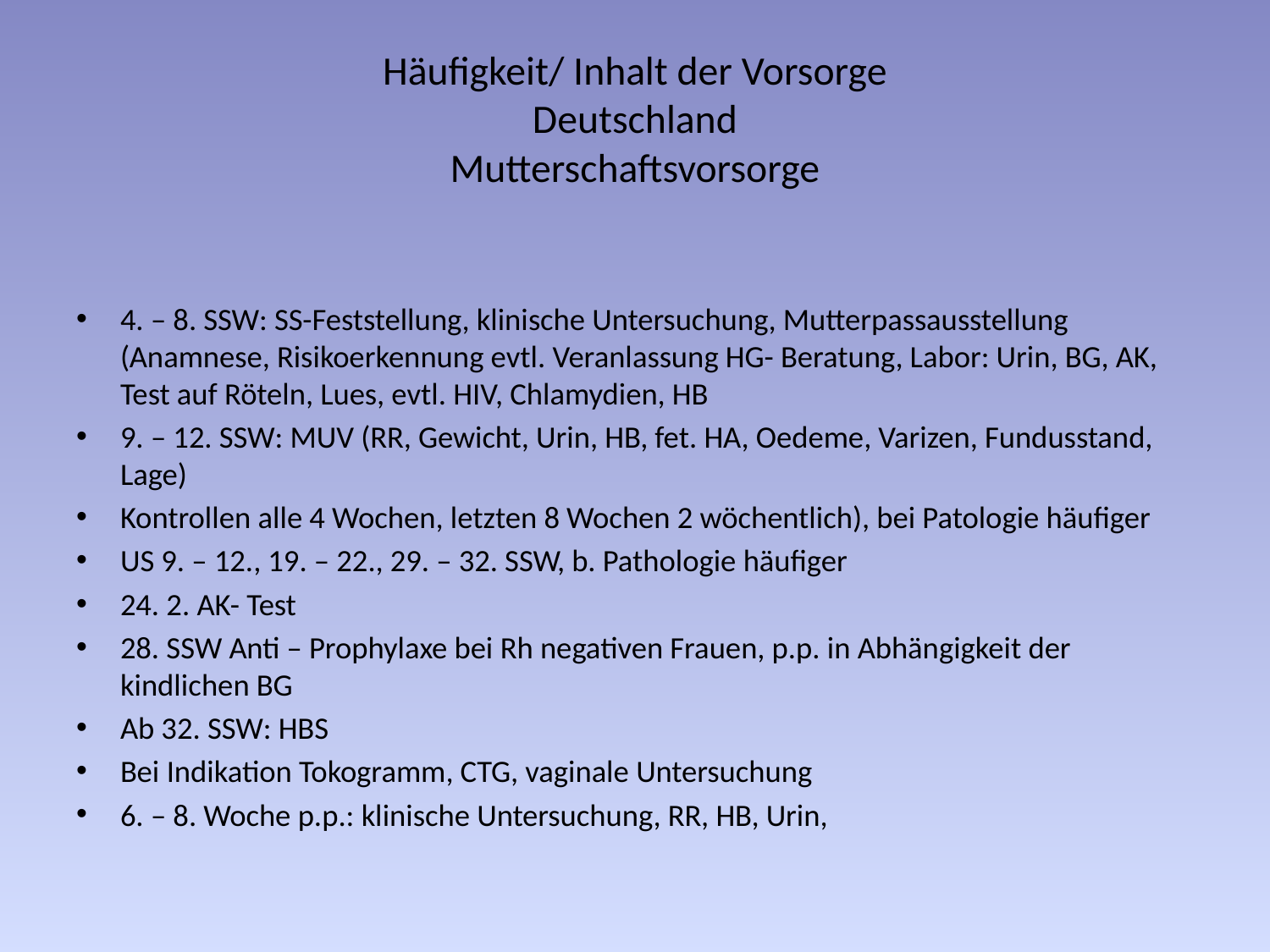

# Häufigkeit/ Inhalt der Vorsorge Deutschland Mutterschaftsvorsorge

4. – 8. SSW: SS-Feststellung, klinische Untersuchung, Mutterpassausstellung (Anamnese, Risikoerkennung evtl. Veranlassung HG- Beratung, Labor: Urin, BG, AK, Test auf Röteln, Lues, evtl. HIV, Chlamydien, HB
9. – 12. SSW: MUV (RR, Gewicht, Urin, HB, fet. HA, Oedeme, Varizen, Fundusstand, Lage)
Kontrollen alle 4 Wochen, letzten 8 Wochen 2 wöchentlich), bei Patologie häufiger
US 9. – 12., 19. – 22., 29. – 32. SSW, b. Pathologie häufiger
24. 2. AK- Test
28. SSW Anti – Prophylaxe bei Rh negativen Frauen, p.p. in Abhängigkeit der kindlichen BG
Ab 32. SSW: HBS
Bei Indikation Tokogramm, CTG, vaginale Untersuchung
6. – 8. Woche p.p.: klinische Untersuchung, RR, HB, Urin,